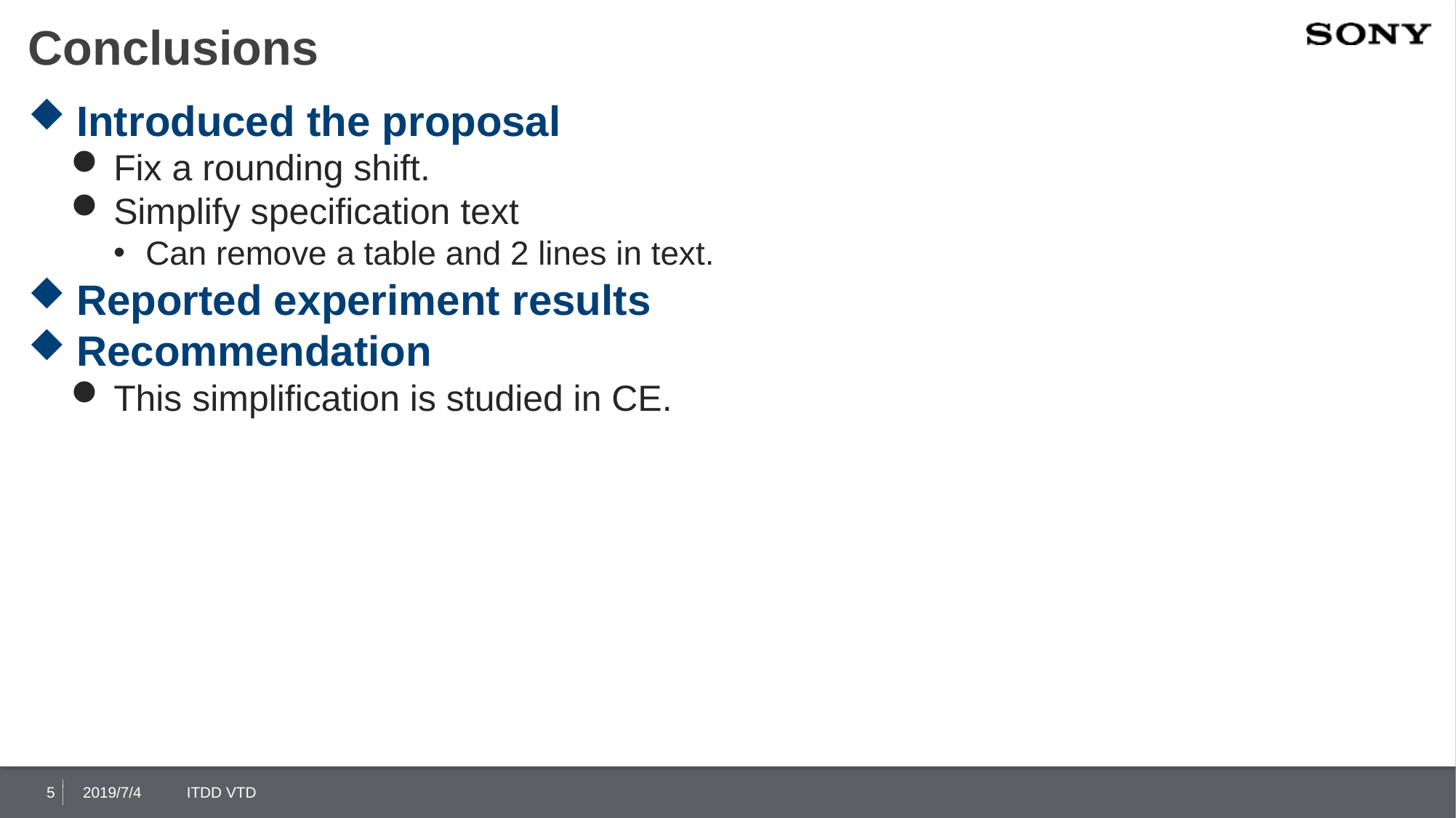

# Conclusions
Introduced the proposal
Fix a rounding shift.
Simplify specification text
Can remove a table and 2 lines in text.
Reported experiment results
Recommendation
This simplification is studied in CE.
5
2019/7/4
ITDD VTD